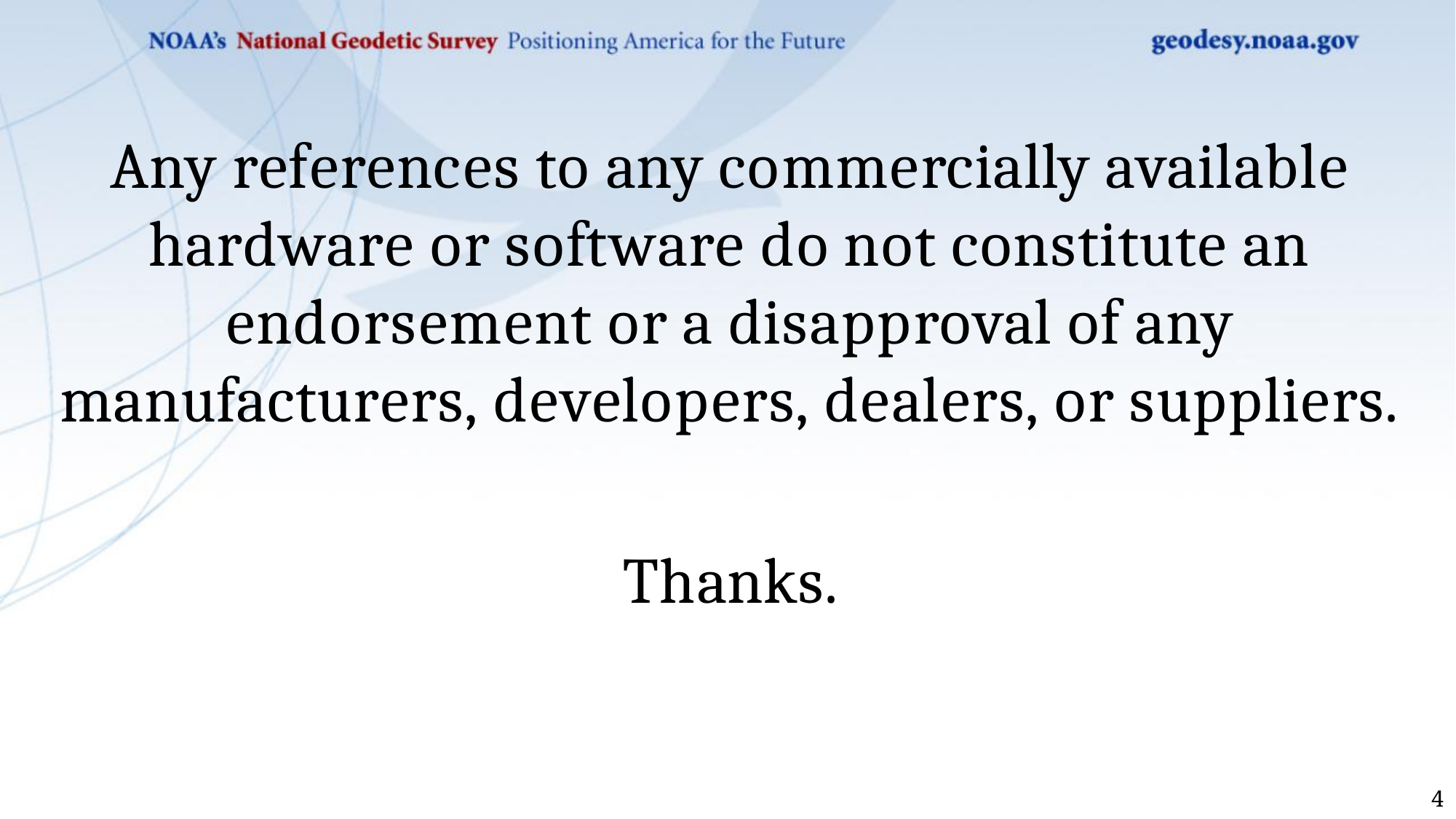

Any references to any commercially available hardware or software do not constitute an endorsement or a disapproval of any manufacturers, developers, dealers, or suppliers.

Thanks.
4